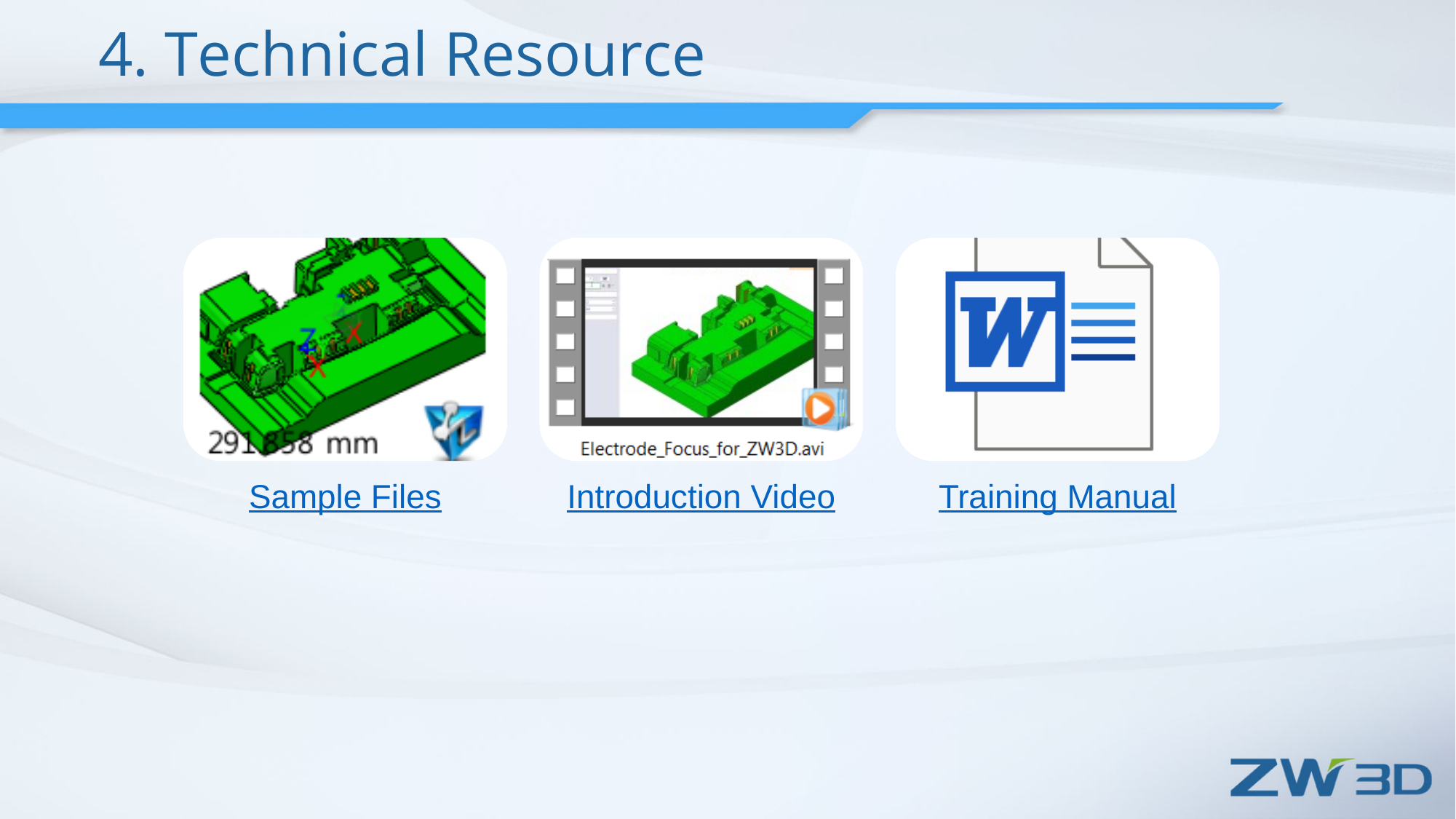

# 4. Technical Resource
Sample Files

Introduction Video
Training Manual